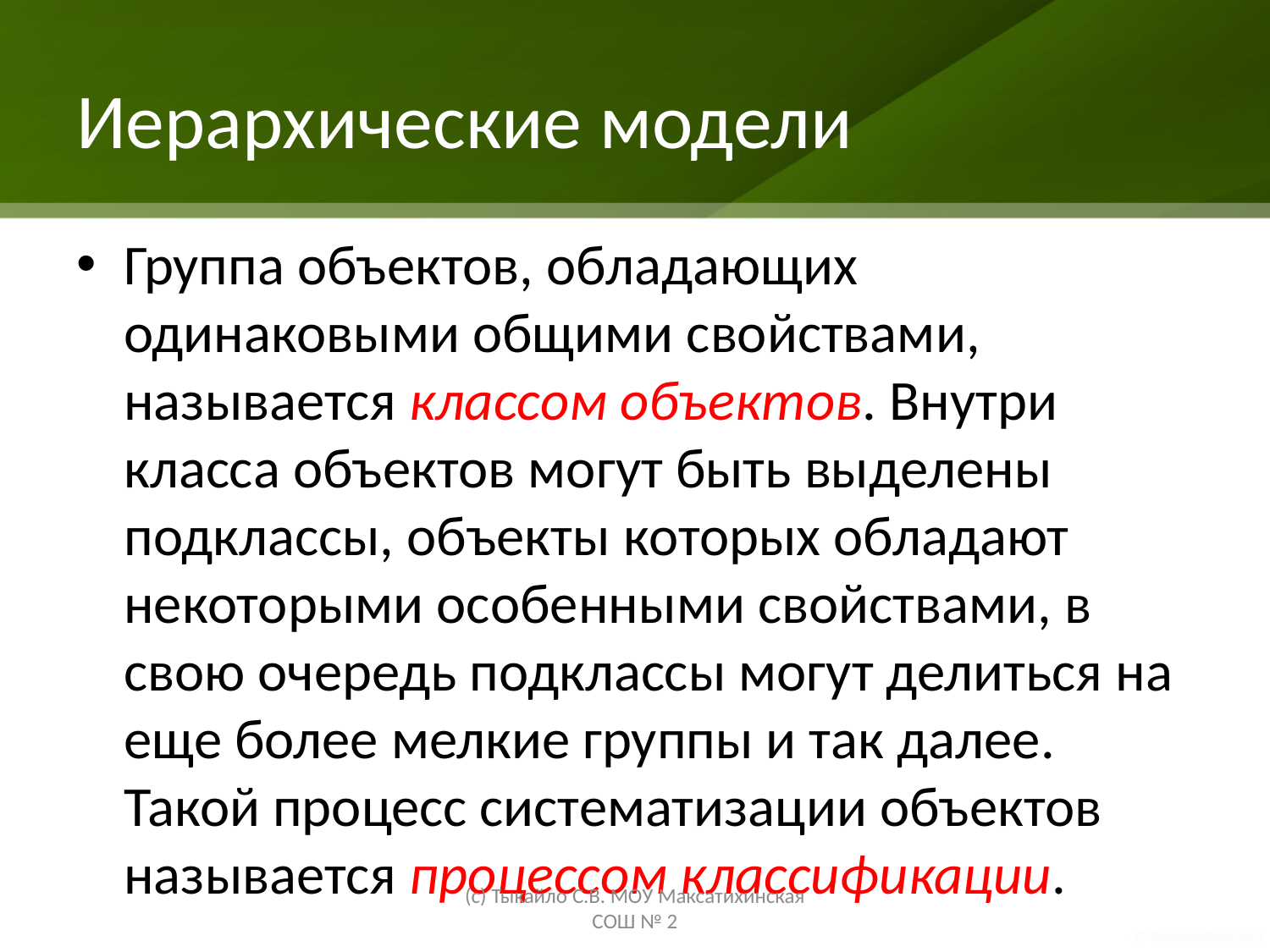

# Иерархические модели
Группа объектов, обладающих одинаковыми общими свойствами, называется классом объектов. Внутри класса объектов могут быть выделены подклассы, объекты которых обладают некоторыми особенными свойствами, в свою очередь подклассы могут делиться на еще более мелкие группы и так далее. Такой процесс систематизации объектов называется процессом классификации.
(с) Тыкайло С.В. МОУ Максатихинская СОШ № 2